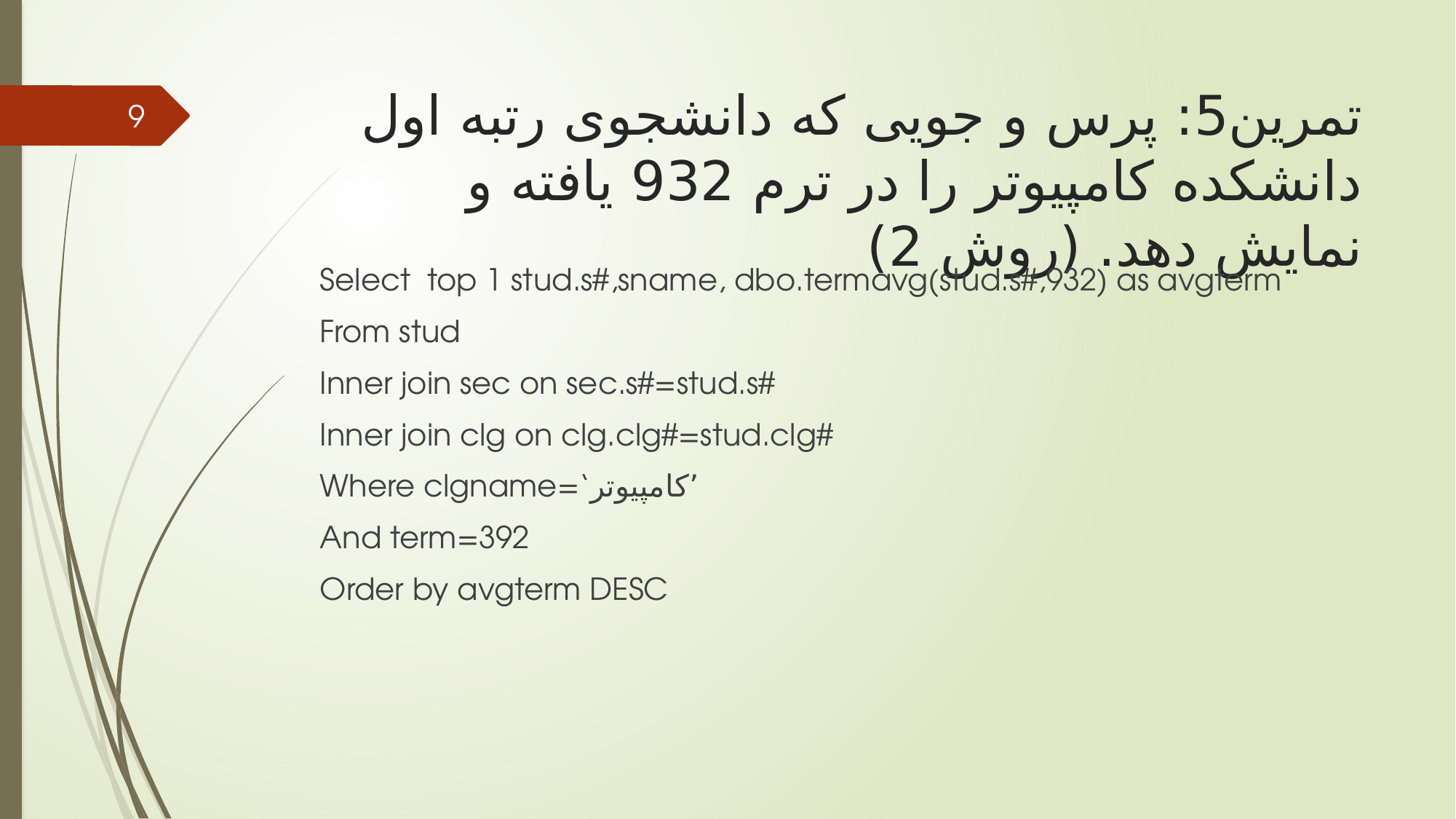

# تمرین5: پرس و جویی که دانشجوی رتبه اول دانشکده کام‍‍پیوتر را در ترم 932 یافته و نمایش دهد. (روش 2)
9
Select  top 1 stud.s#,sname, dbo.termavg(stud.s#,932) as avgterm
From stud
Inner join sec on sec.s#=stud.s#
Inner join clg on clg.clg#=stud.clg#
Where clgname=‘کامپیوتر’
And term=392
Order by avgterm DESC